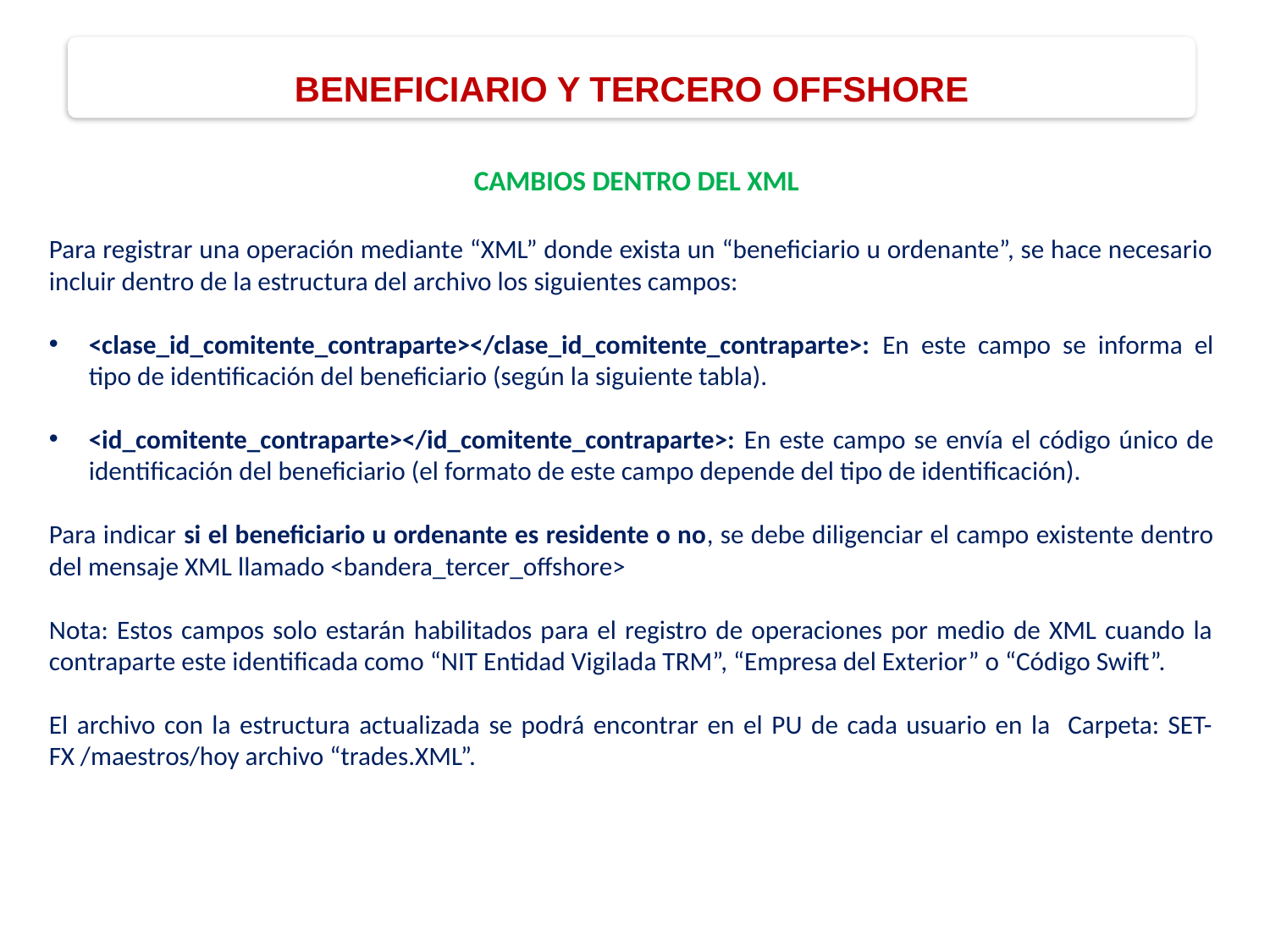

BENEFICIARIO Y TERCERO OFFSHORE
CAMBIOS DENTRO DEL XML
Para registrar una operación mediante “XML” donde exista un “beneficiario u ordenante”, se hace necesario incluir dentro de la estructura del archivo los siguientes campos:

<clase_id_comitente_contraparte></clase_id_comitente_contraparte>: En este campo se informa el tipo de identificación del beneficiario (según la siguiente tabla).

<id_comitente_contraparte></id_comitente_contraparte>: En este campo se envía el código único de identificación del beneficiario (el formato de este campo depende del tipo de identificación).

Para indicar si el beneficiario u ordenante es residente o no, se debe diligenciar el campo existente dentro del mensaje XML llamado <bandera_tercer_offshore>

Nota: Estos campos solo estarán habilitados para el registro de operaciones por medio de XML cuando la contraparte este identificada como “NIT Entidad Vigilada TRM”, “Empresa del Exterior” o “Código Swift”.

El archivo con la estructura actualizada se podrá encontrar en el PU de cada usuario en la  Carpeta: SET-FX /maestros/hoy archivo “trades.XML”.